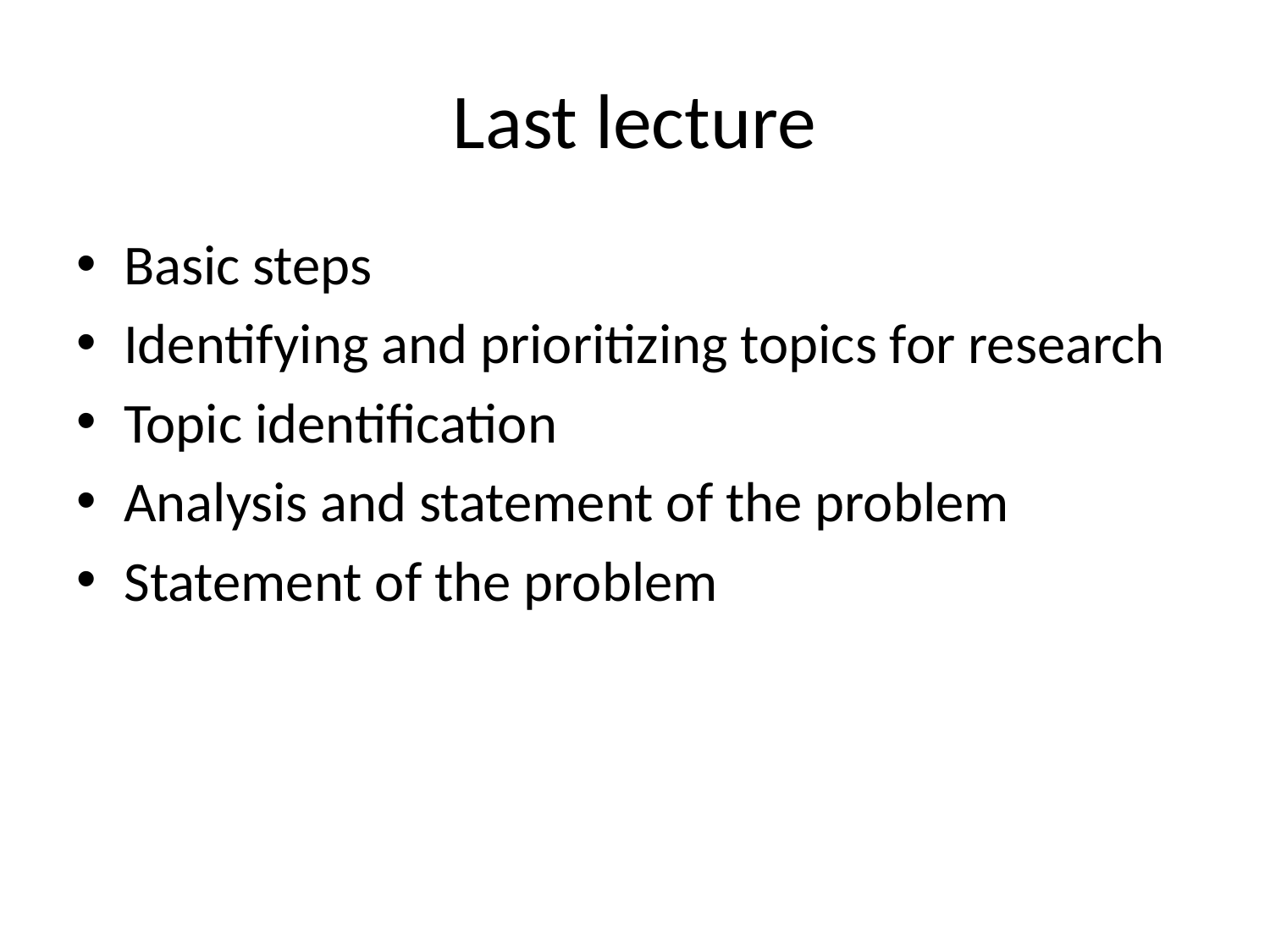

# Last lecture
Basic steps
Identifying and prioritizing topics for research
Topic identification
Analysis and statement of the problem
Statement of the problem